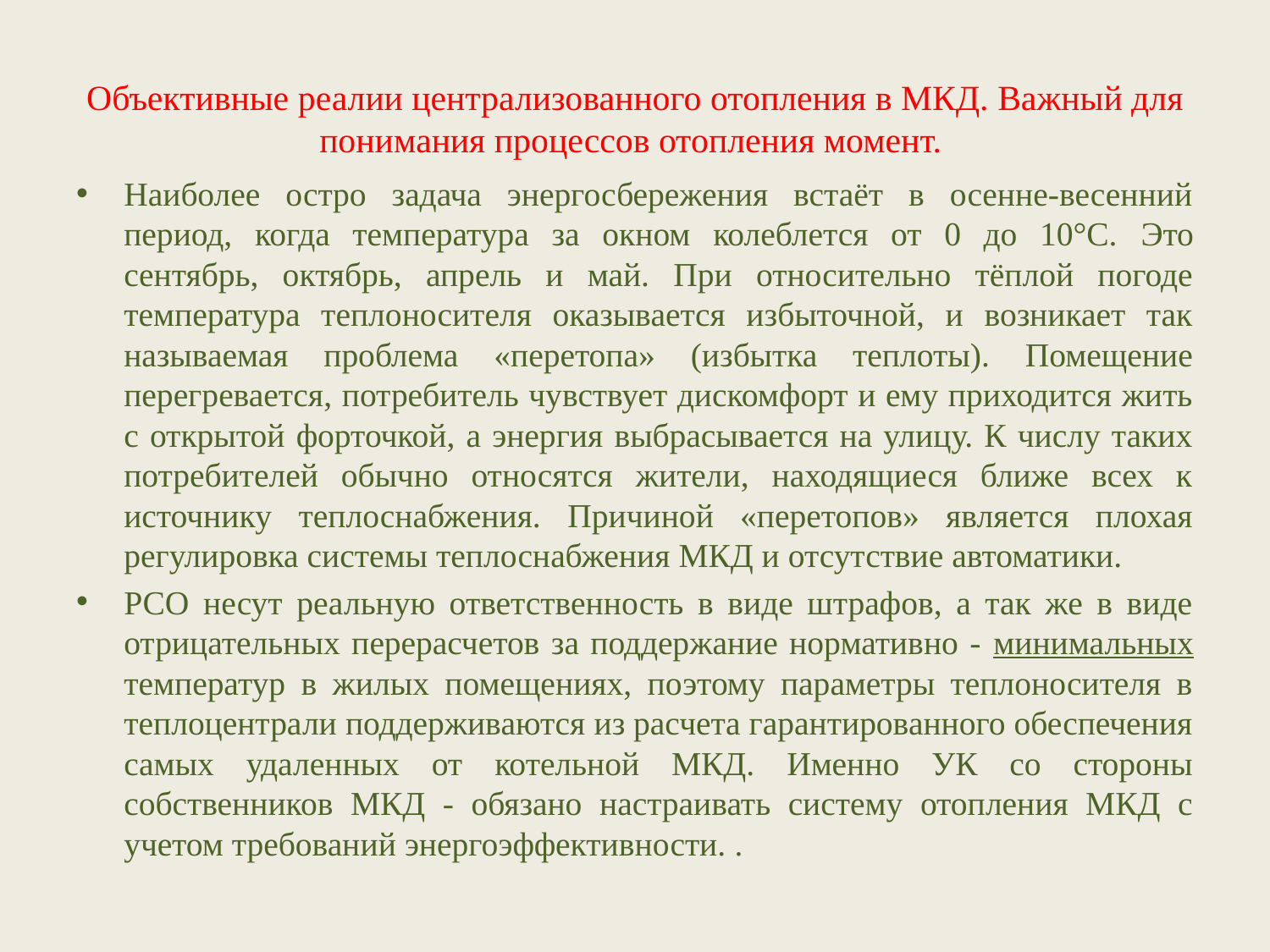

# Объективные реалии централизованного отопления в МКД. Важный для понимания процессов отопления момент.
Наиболее остро задача энергосбережения встаёт в осенне-весенний период, когда температура за окном колеблется от 0 до 10°С. Это сентябрь, октябрь, апрель и май. При относительно тёплой погоде температура теплоносителя оказывается избыточной, и возникает так называемая проблема «перетопа» (избытка теплоты). Помещение перегревается, потребитель чувствует дискомфорт и ему приходится жить с открытой форточкой, а энергия выбрасывается на улицу. К числу таких потребителей обычно относятся жители, находящиеся ближе всех к источнику теплоснабжения. Причиной «перетопов» является плохая регулировка системы теплоснабжения МКД и отсутствие автоматики.
РСО несут реальную ответственность в виде штрафов, а так же в виде отрицательных перерасчетов за поддержание нормативно - минимальных температур в жилых помещениях, поэтому параметры теплоносителя в теплоцентрали поддерживаются из расчета гарантированного обеспечения самых удаленных от котельной МКД. Именно УК со стороны собственников МКД - обязано настраивать систему отопления МКД с учетом требований энергоэффективности. .